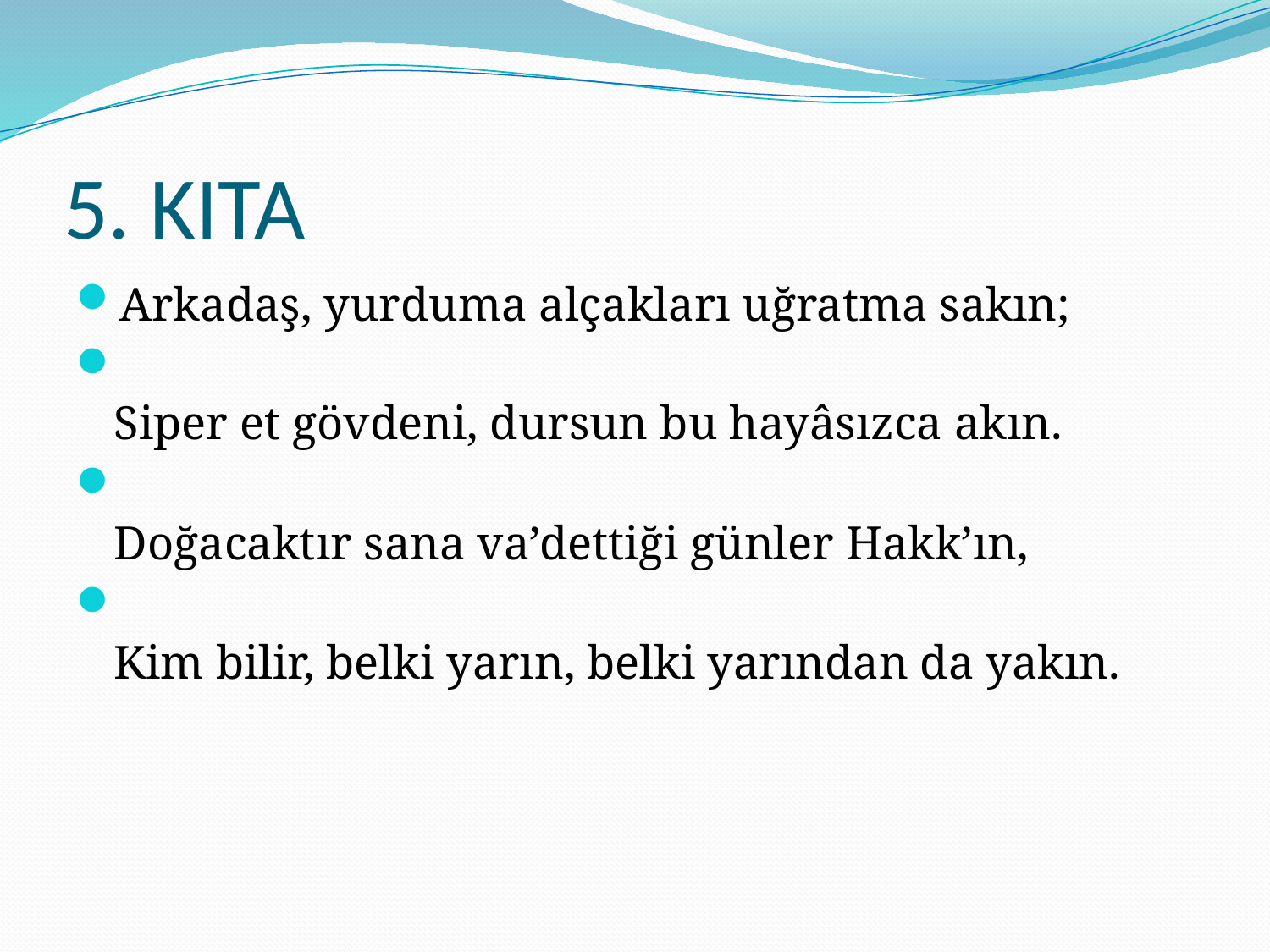

# 5. KITA
Arkadaş, yurduma alçakları uğratma sakın;
Siper et gövdeni, dursun bu hayâsızca akın.
Doğacaktır sana va’dettiği günler Hakk’ın,
Kim bilir, belki yarın, belki yarından da yakın.